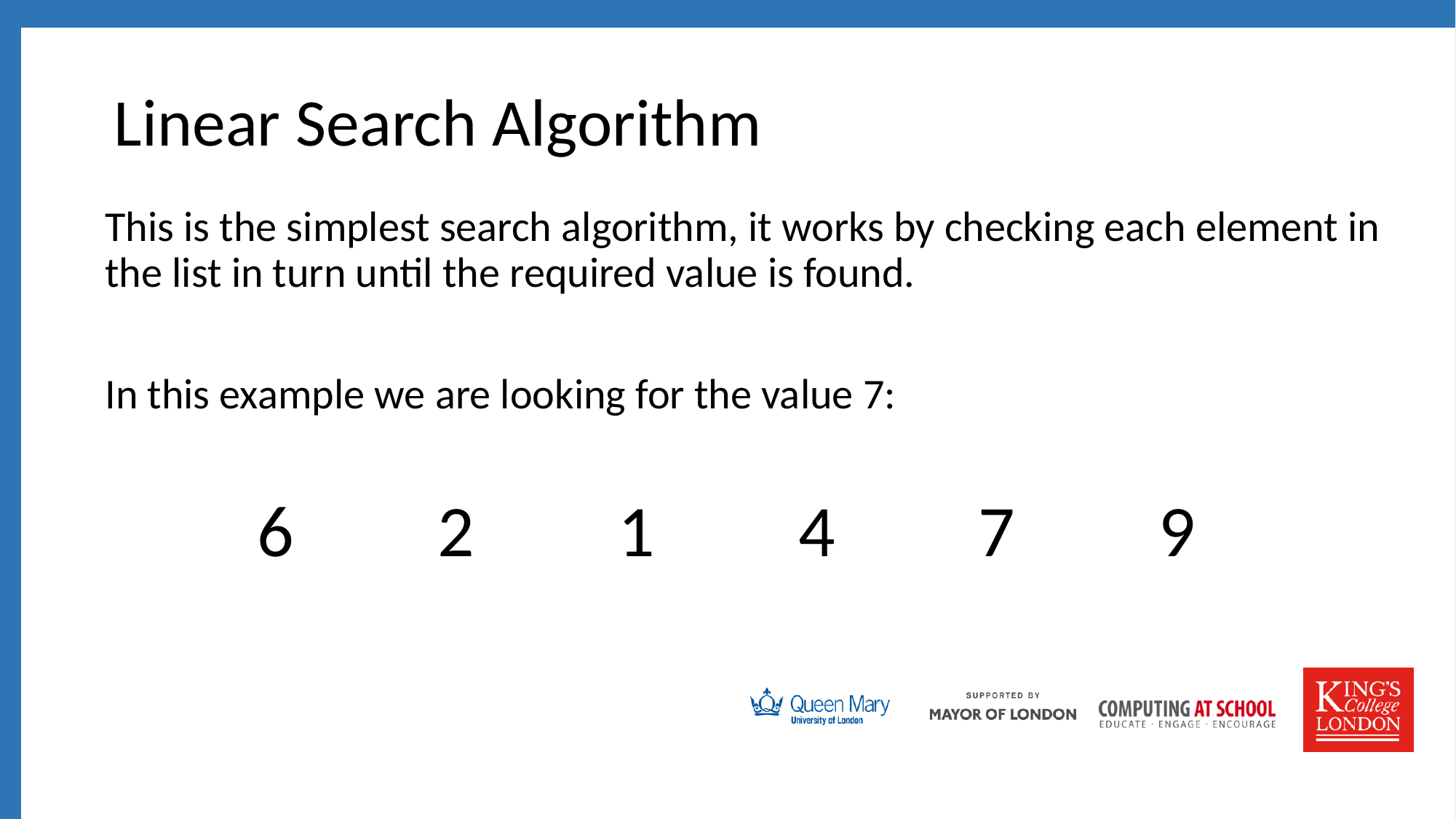

# Linear Search Algorithm
This is the simplest search algorithm, it works by checking each element in the list in turn until the required value is found.

In this example we are looking for the value 7:
6
2
1
4
7
9